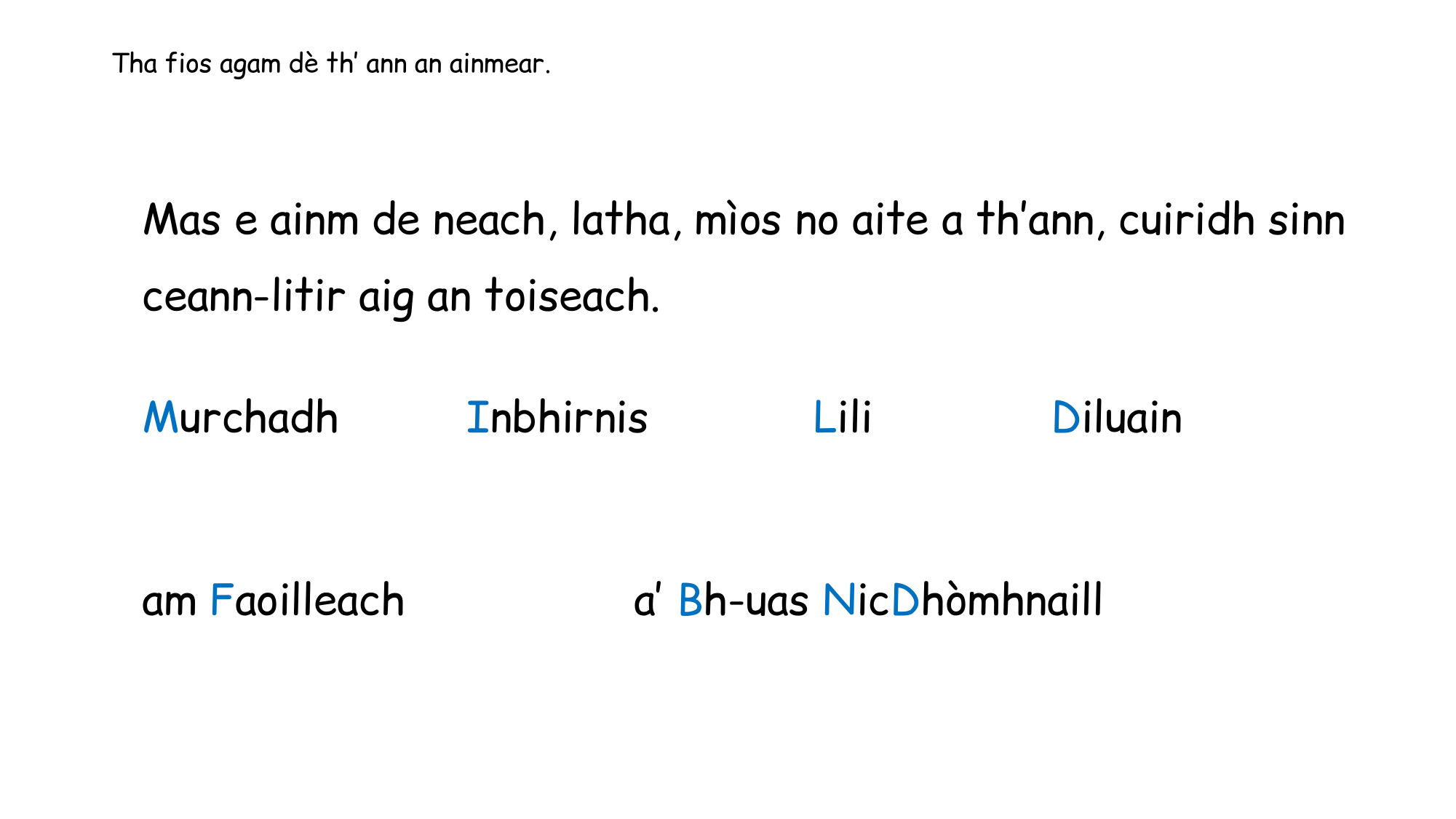

# Tha fios agam dè th’ ann an ainmear.
Mas e ainm de neach, latha, mìos no aite a th’ann, cuiridh sinn ceann-litir aig an toiseach.

Murchadh          Inbhirnis             Lili              Diluain

am Faoilleach                  a’ Bh-uas NicDhòmhnaill